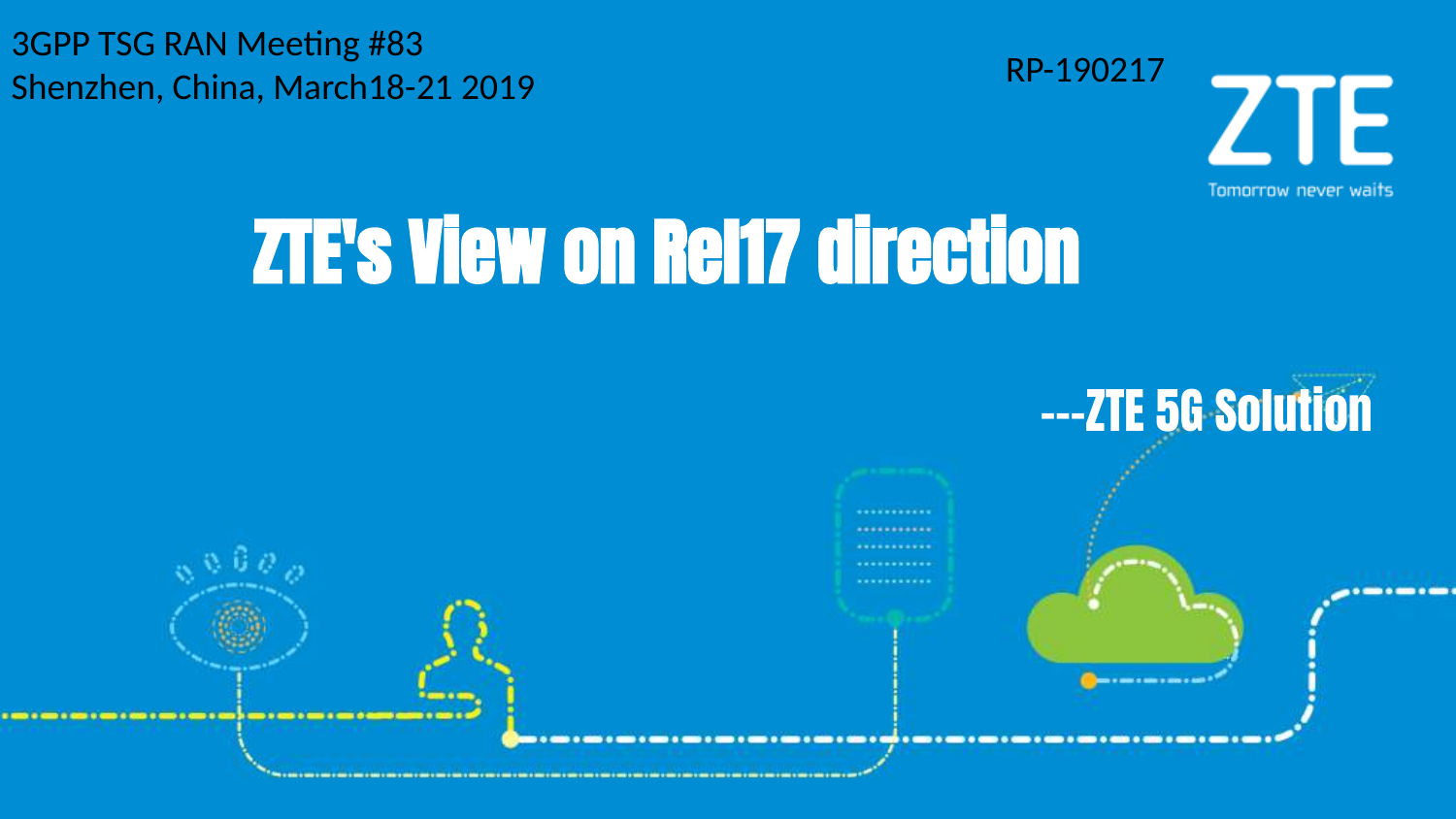

3GPP TSG RAN Meeting #83
Shenzhen, China, March18-21 2019
RP-190217
ZTE's View on Rel17 direction
---ZTE 5G Solution